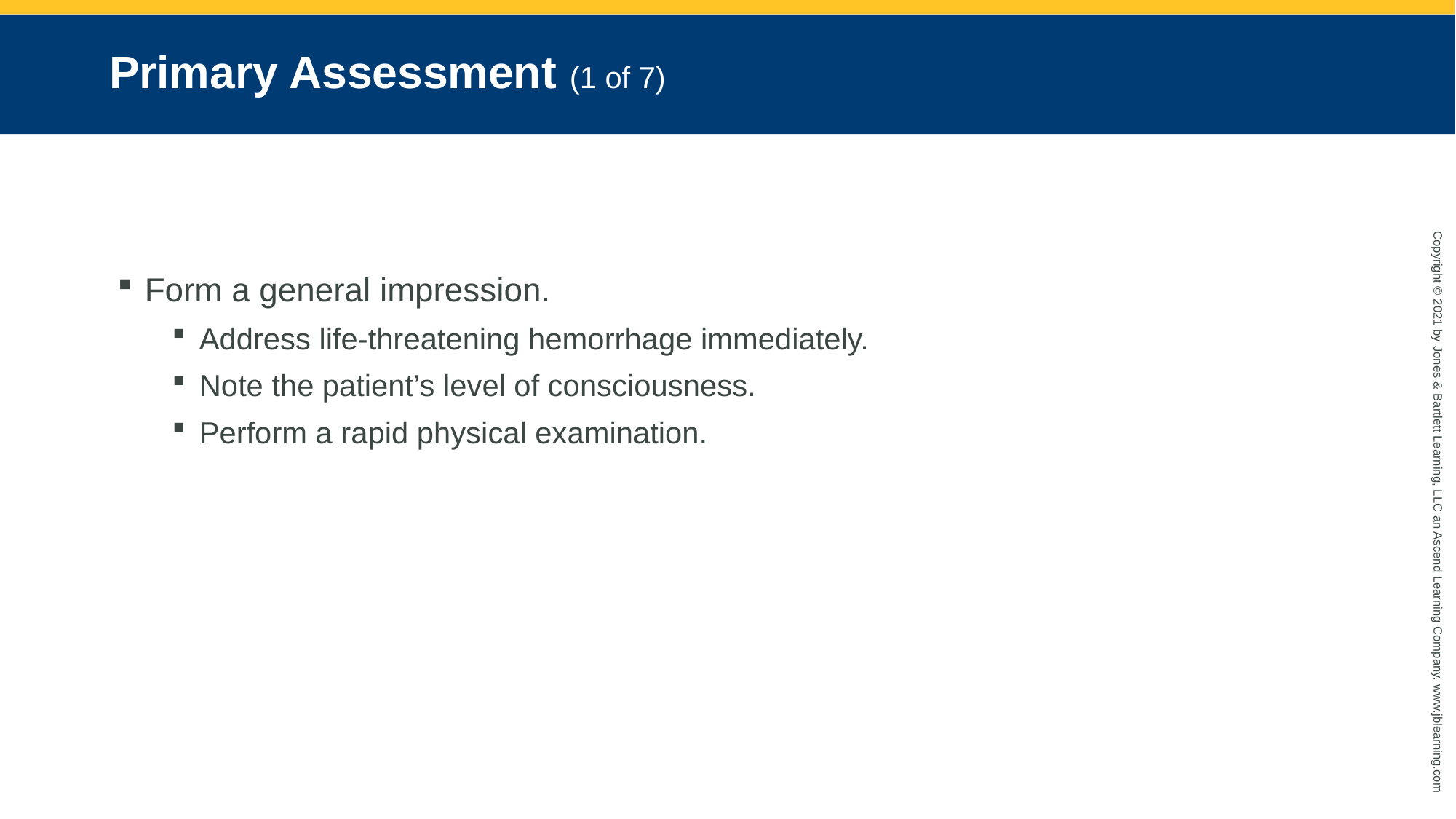

# Primary Assessment (1 of 7)
Form a general impression.
Address life-threatening hemorrhage immediately.
Note the patient’s level of consciousness.
Perform a rapid physical examination.